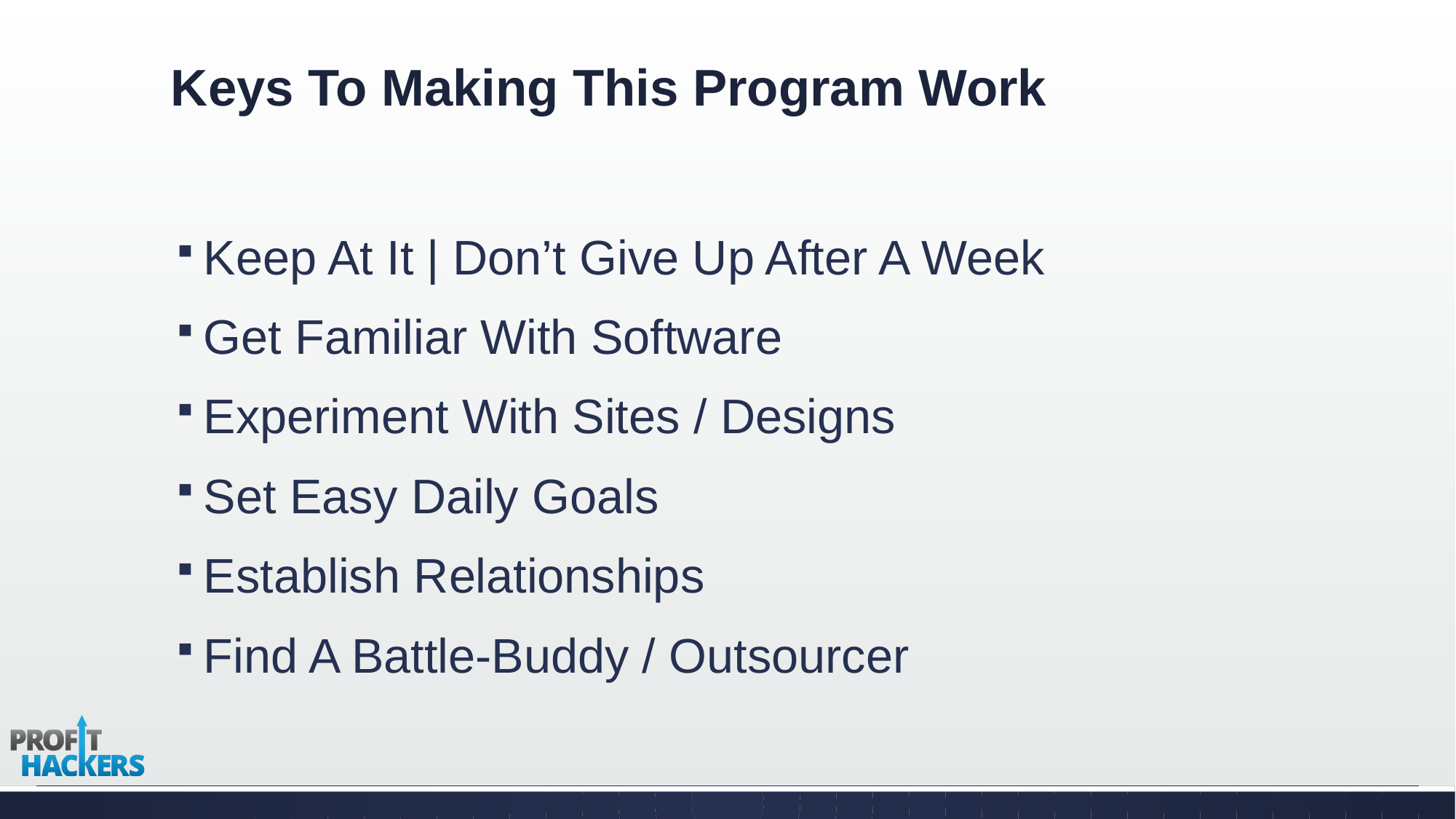

# Keys To Making This Program Work
Keep At It | Don’t Give Up After A Week
Get Familiar With Software
Experiment With Sites / Designs
Set Easy Daily Goals
Establish Relationships
Find A Battle-Buddy / Outsourcer